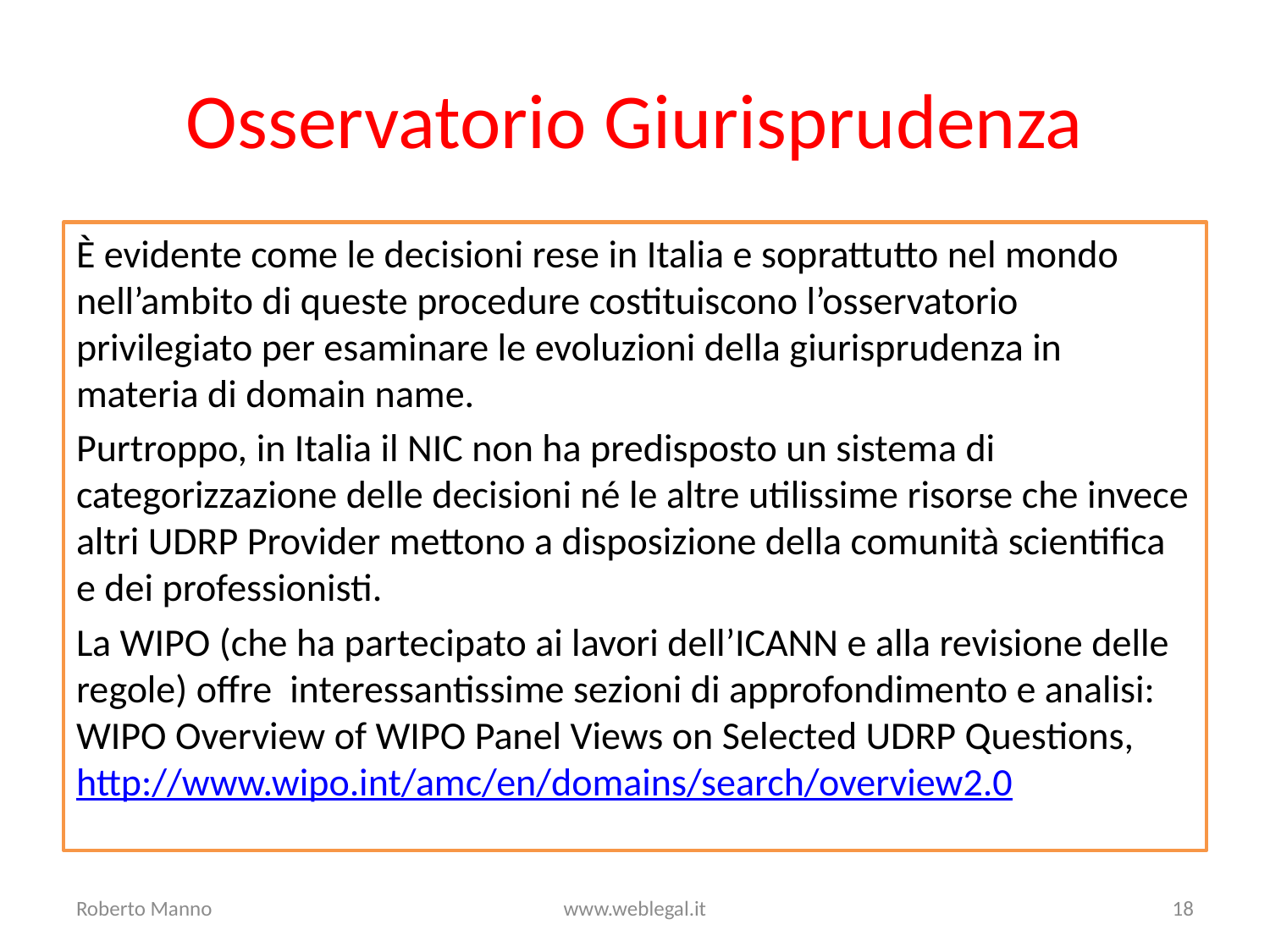

# Osservatorio Giurisprudenza
È evidente come le decisioni rese in Italia e soprattutto nel mondo nell’ambito di queste procedure costituiscono l’osservatorio privilegiato per esaminare le evoluzioni della giurisprudenza in materia di domain name.
Purtroppo, in Italia il NIC non ha predisposto un sistema di categorizzazione delle decisioni né le altre utilissime risorse che invece altri UDRP Provider mettono a disposizione della comunità scientifica e dei professionisti.
La WIPO (che ha partecipato ai lavori dell’ICANN e alla revisione delle regole) offre  interessantissime sezioni di approfondimento e analisi: WIPO Overview of WIPO Panel Views on Selected UDRP Questions, http://www.wipo.int/amc/en/domains/search/overview2.0

Roberto Manno
www.weblegal.it
18